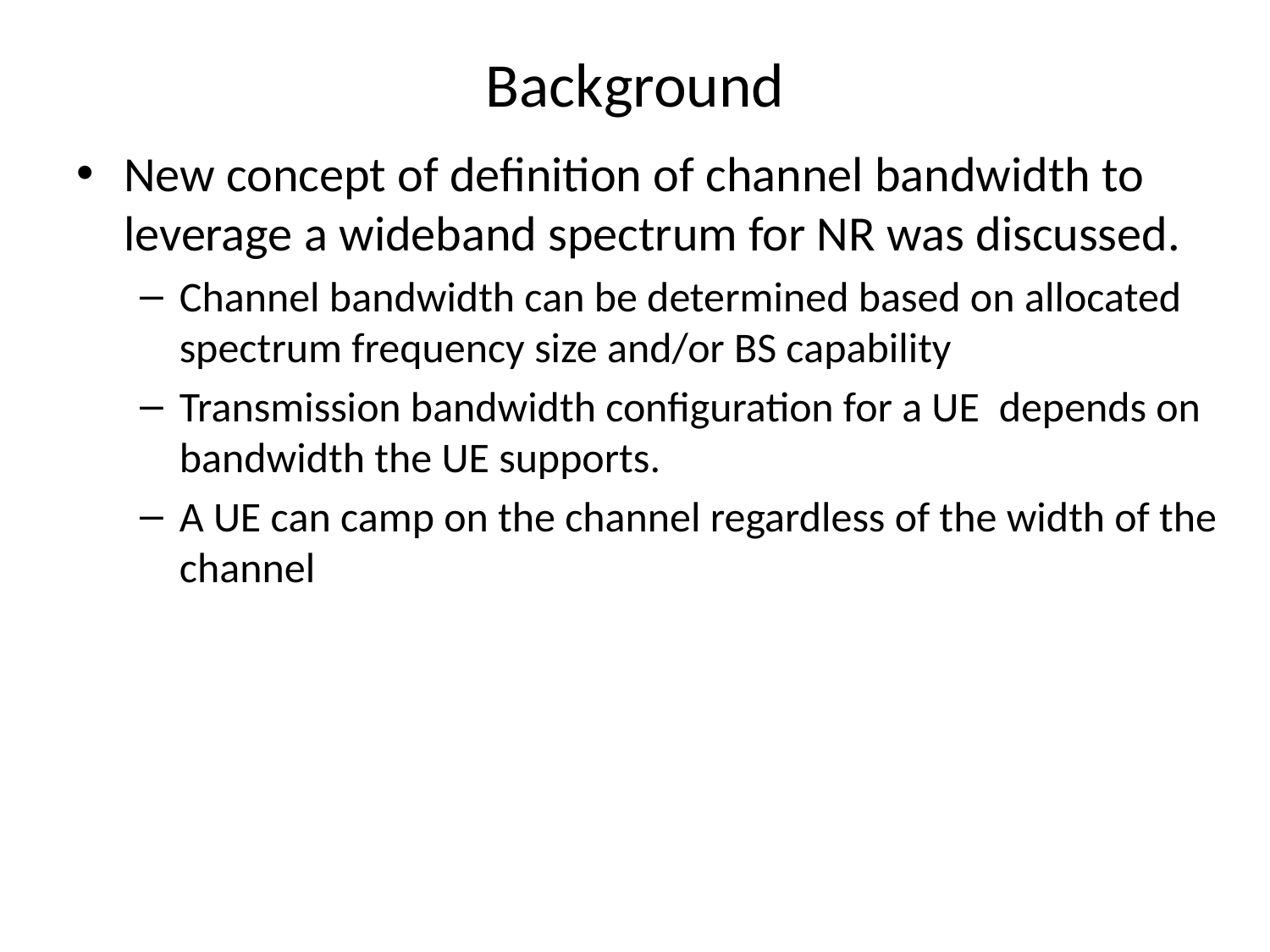

# Background
New concept of definition of channel bandwidth to leverage a wideband spectrum for NR was discussed.
Channel bandwidth can be determined based on allocated spectrum frequency size and/or BS capability
Transmission bandwidth configuration for a UE  depends on bandwidth the UE supports.
A UE can camp on the channel regardless of the width of the channel